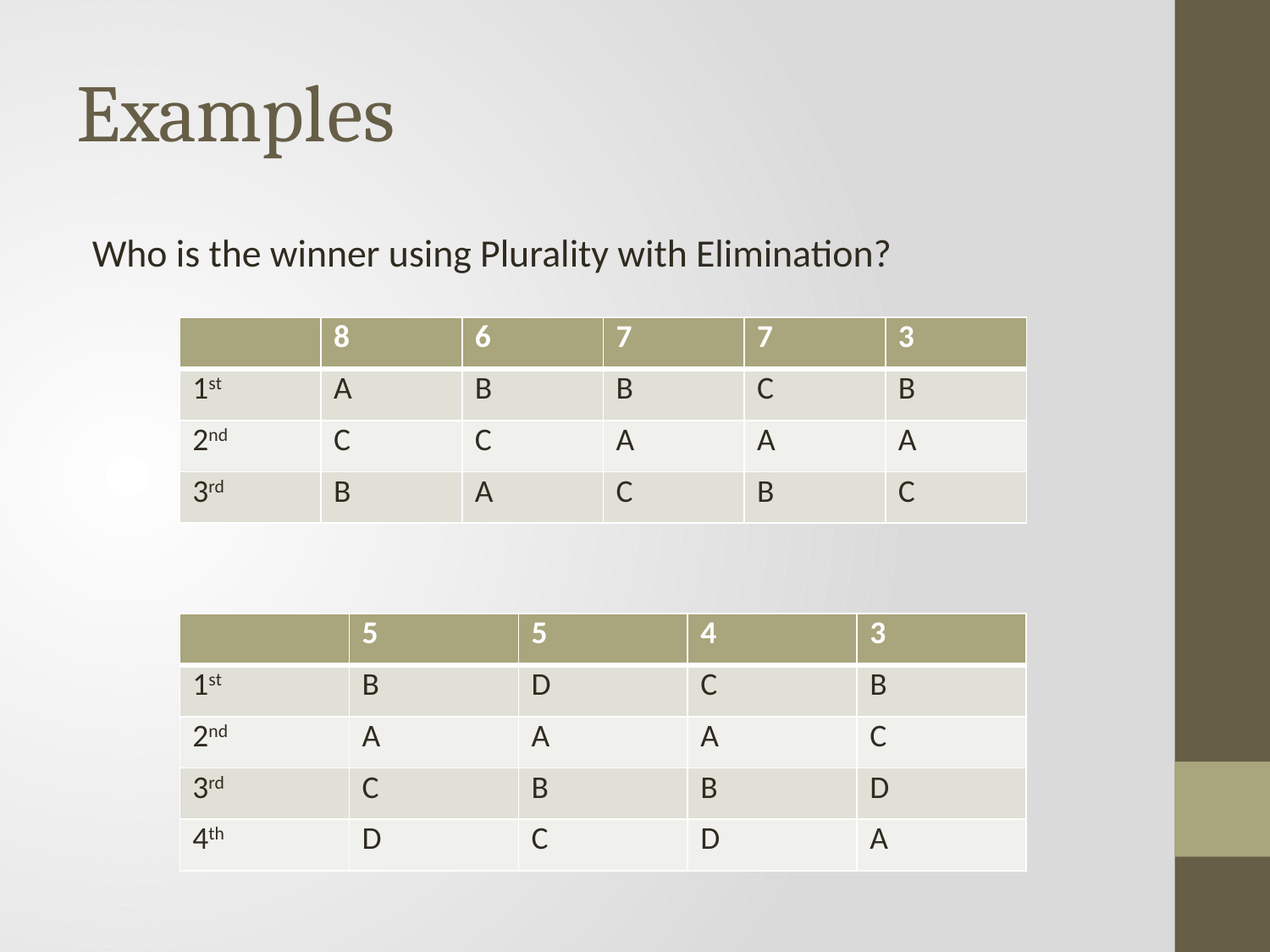

# Examples
Who is the winner using Plurality with Elimination?

|  | 8 | 6 | 7 | 7 | 3 |
| --- | --- | --- | --- | --- | --- |
| 1st | A | B | B | C | B |
| 2nd | C | C | A | A | A |
| 3rd | B | A | C | B | C |
|  | 5 | 5 | 4 | 3 |
| --- | --- | --- | --- | --- |
| 1st | B | D | C | B |
| 2nd | A | A | A | C |
| 3rd | C | B | B | D |
| 4th | D | C | D | A |